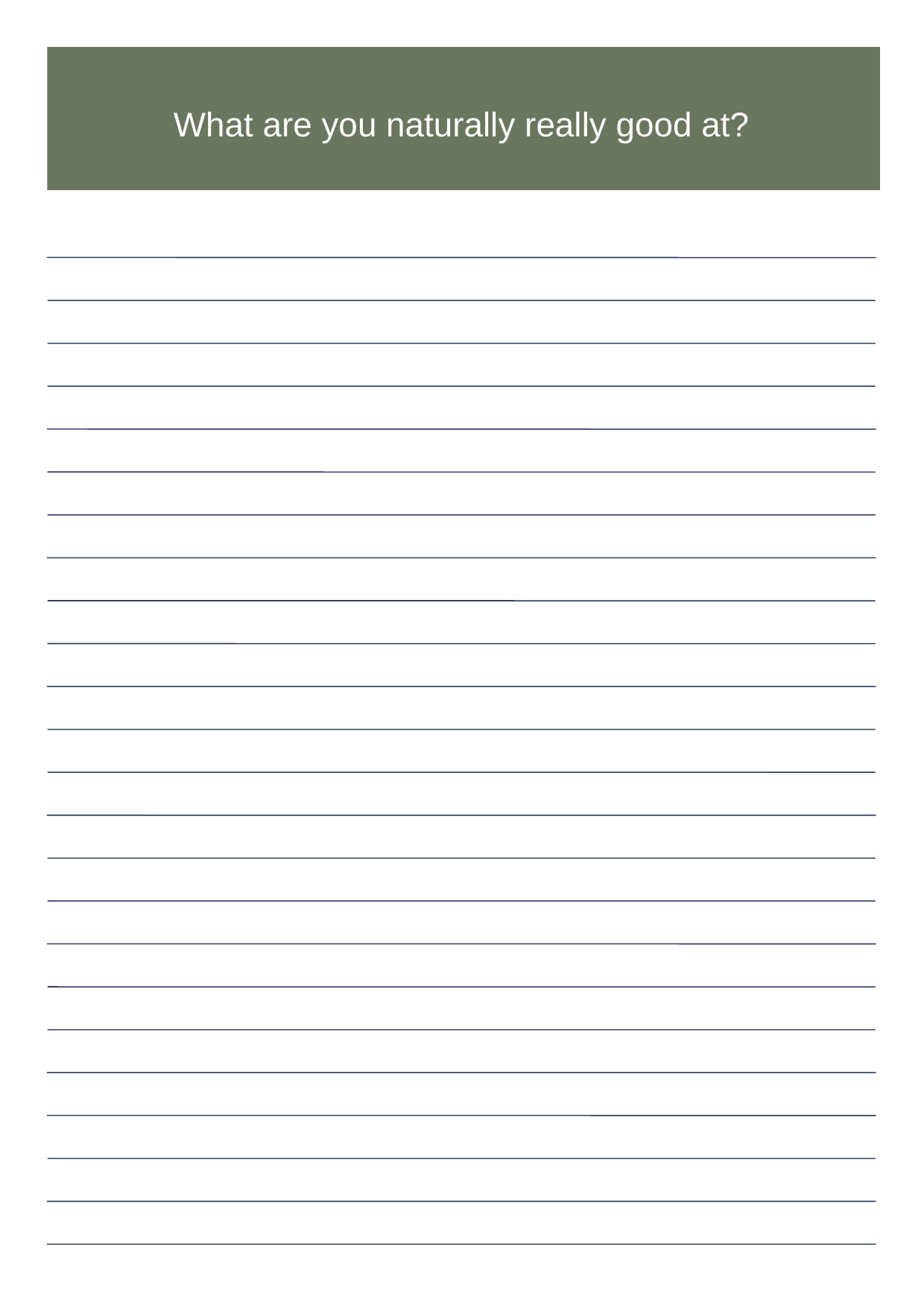

What are you naturally really good at?